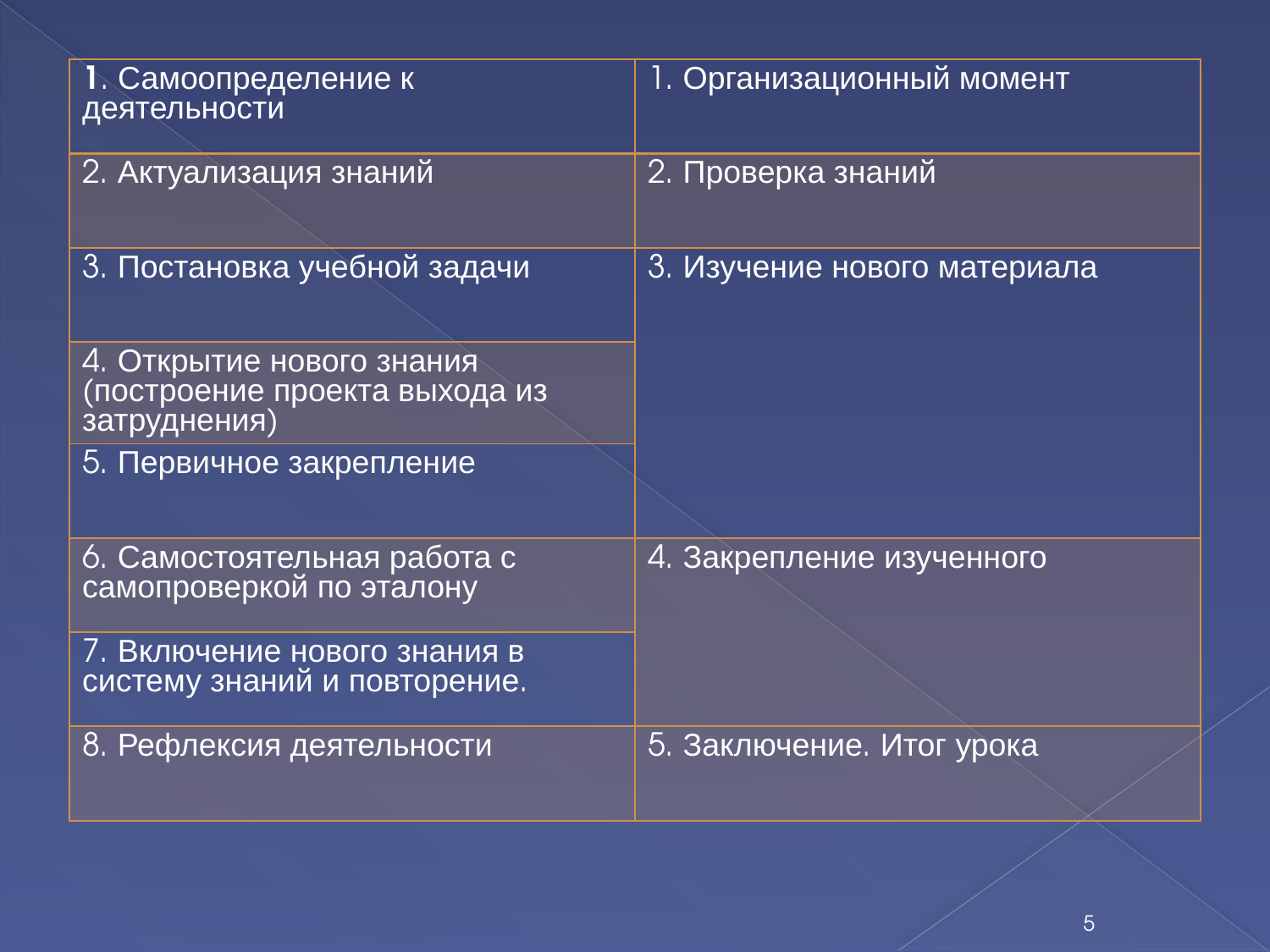

| 1. Самоопределение к деятельности | 1. Организационный момент |
| --- | --- |
| 2. Актуализация знаний | 2. Проверка знаний |
| 3. Постановка учебной задачи | 3. Изучение нового материала |
| 4. Открытие нового знания (построение проекта выхода из затруднения) |  |
| 5. Первичное закрепление |  |
| 6. Самостоятельная работа с самопроверкой по эталону | 4. Закрепление изученного |
| 7. Включение нового знания в систему знаний и повторение. |  |
| 8. Рефлексия деятельности | 5. Заключение. Итог урока |
5